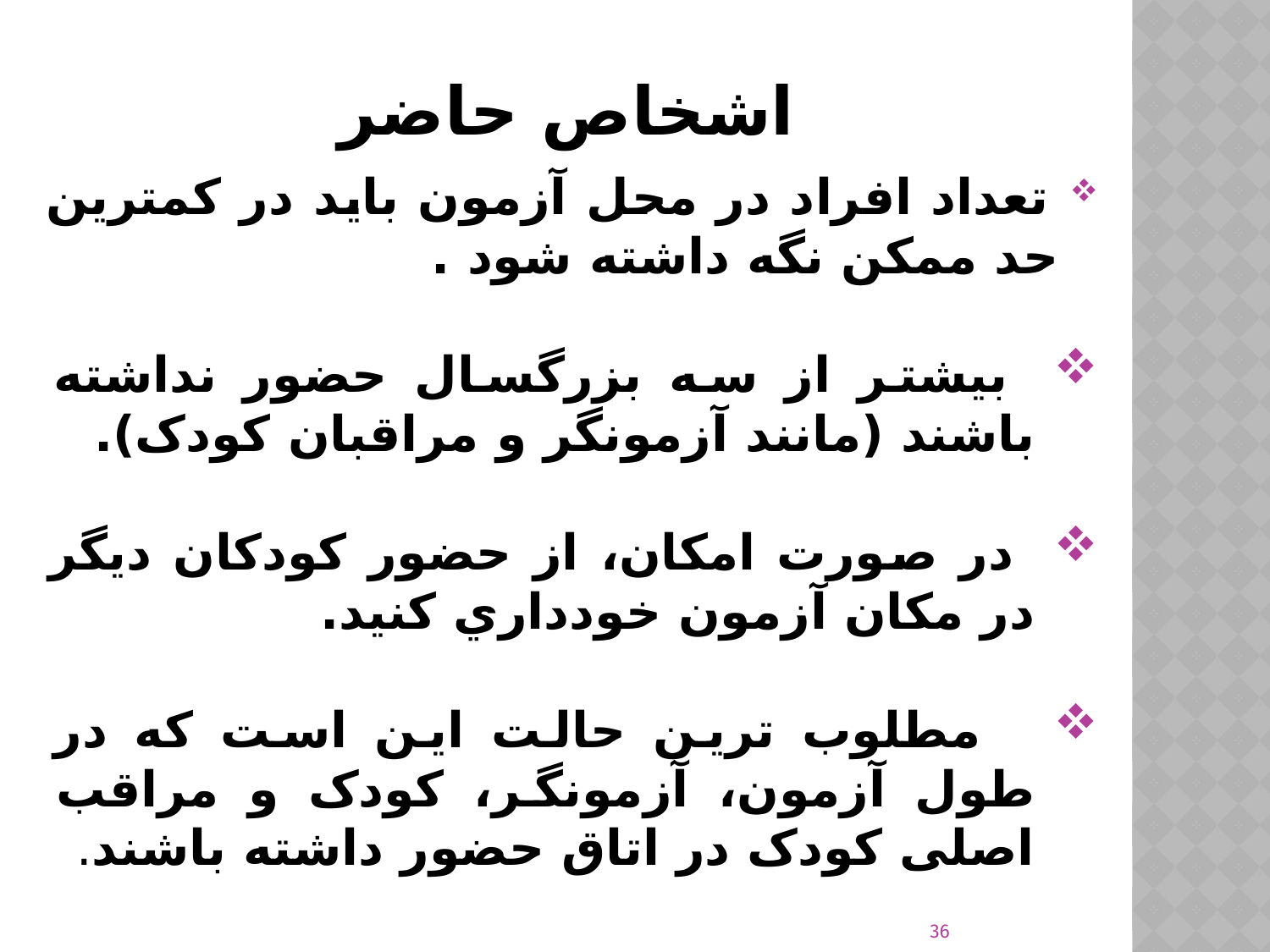

# اشخاص حاضر
 تعداد افراد در محل آزمون باید در كمترين حد ممکن نگه داشته شود .

 بیشتر از سه بزرگسال حضور نداشته باشند (مانند آزمونگر و مراقبان کودک).

 در صورت امکان، از حضور كودكان دیگر در مکان آزمون خودداري کنید.

  مطلوب ترین حالت این است که در طول آزمون، آزمونگر، کودک و مراقب اصلی کودک در اتاق حضور داشته باشند.

36